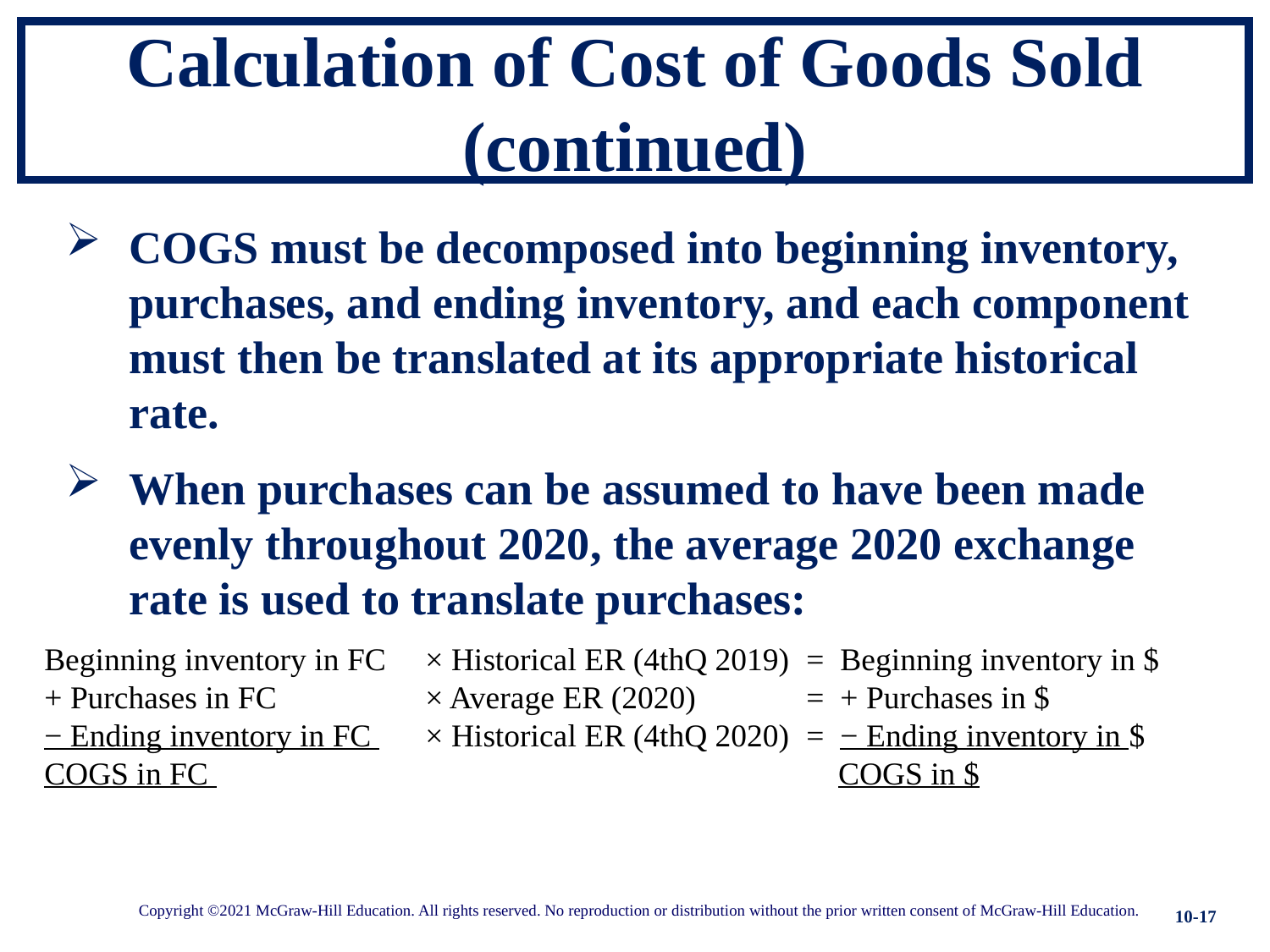

# Calculation of Cost of Goods Sold (continued)
COGS must be decomposed into beginning inventory, purchases, and ending inventory, and each component must then be translated at its appropriate historical rate.
When purchases can be assumed to have been made evenly throughout 2020, the average 2020 exchange rate is used to translate purchases:
Beginning inventory in FC 	× Historical ER (4thQ 2019)	=  Beginning inventory in $
+ Purchases in FC 		× Average ER (2020)	=  + Purchases in $
− Ending inventory in FC 	× Historical ER (4thQ 2020) 	=  − Ending inventory in $
COGS in FC 					    COGS in $
10-17
Copyright ©2021 McGraw-Hill Education. All rights reserved. No reproduction or distribution without the prior written consent of McGraw-Hill Education.